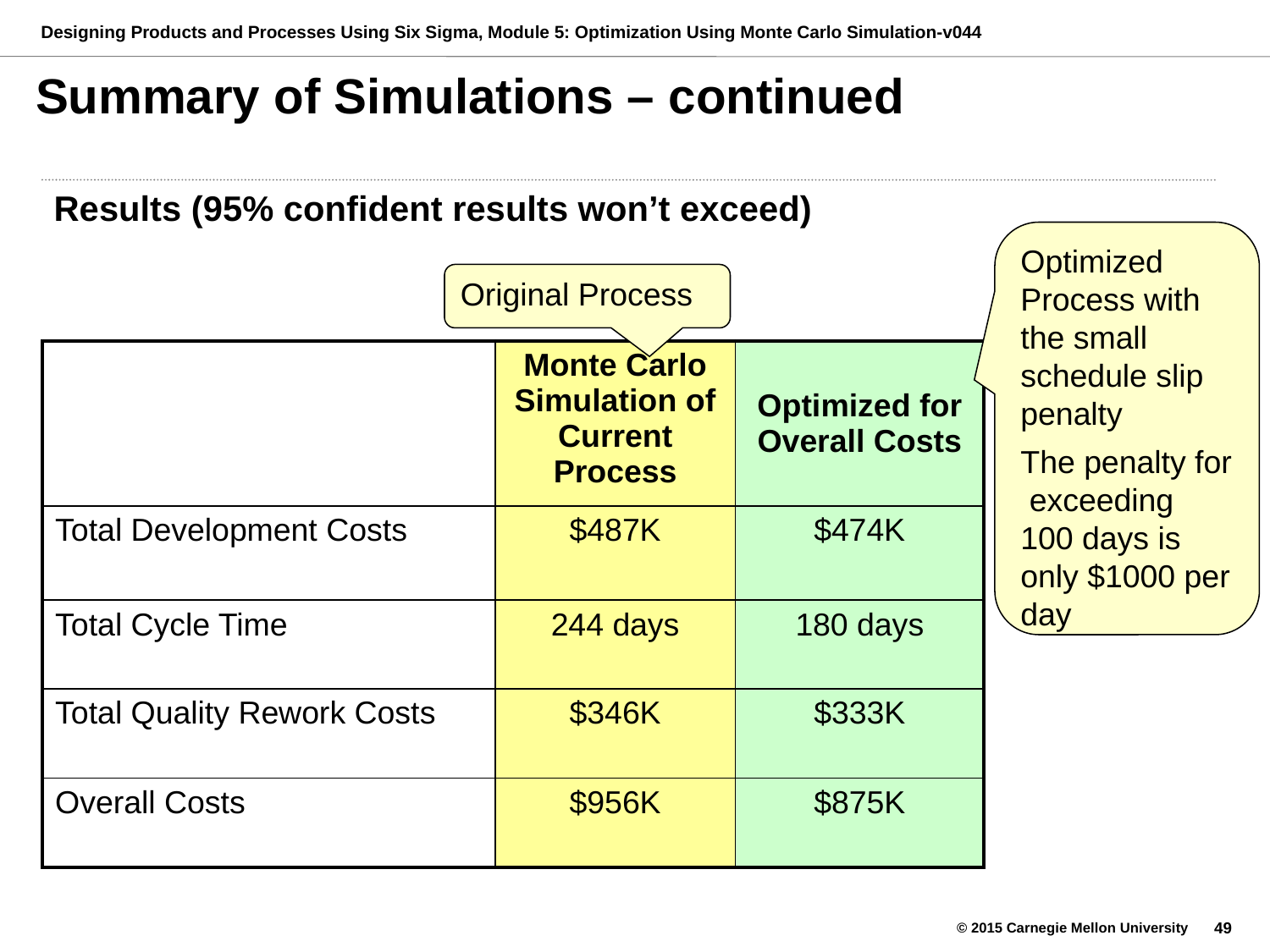

# Summary of Simulations – continued
Results (95% confident results won’t exceed)
Optimized Process with the small schedule slip  penalty
The penalty for  exceeding 100 days is only $1000 per day
Original Process
|  | Monte Carlo Simulation of Current Process | Optimized for Overall Costs |
| --- | --- | --- |
| Total Development Costs | $487K | $474K |
| Total Cycle Time | 244 days | 180 days |
| Total Quality Rework Costs | $346K | $333K |
| Overall Costs | $956K | $875K |